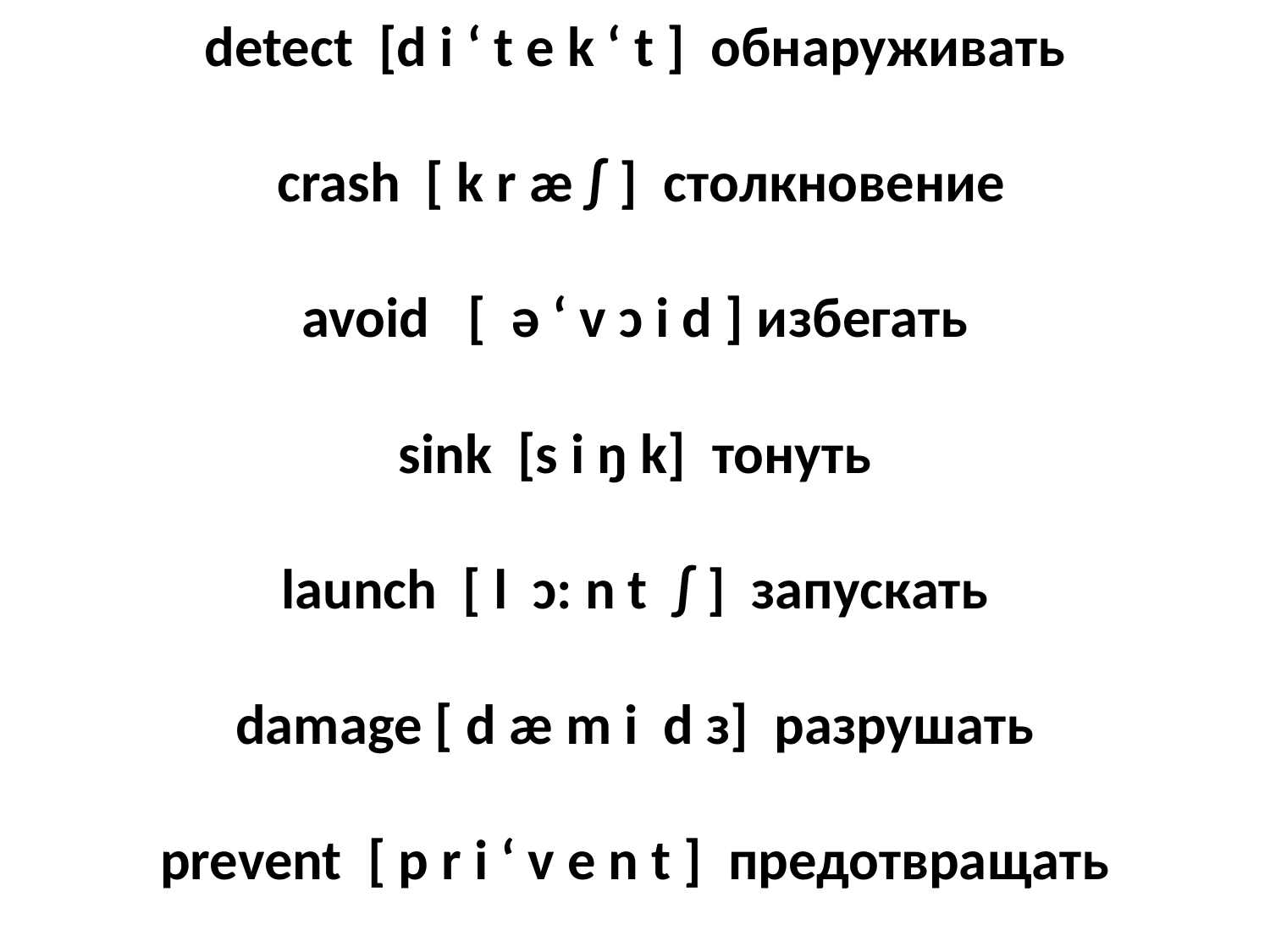

# detect  [d i ‘ t e k ‘ t ]  обнаруживать   crash  [ k r æ ∫ ]  столкновение   avoid   [  ə ‘ v ɔ i d ] избегать   sink  [s i ŋ k]  тонуть   launch  [ l  ɔ: n t  ∫ ]  запускать   damage [ d æ m i  d з]  разрушать   prevent  [ p r i ‘ v e n t ]  предотвращать